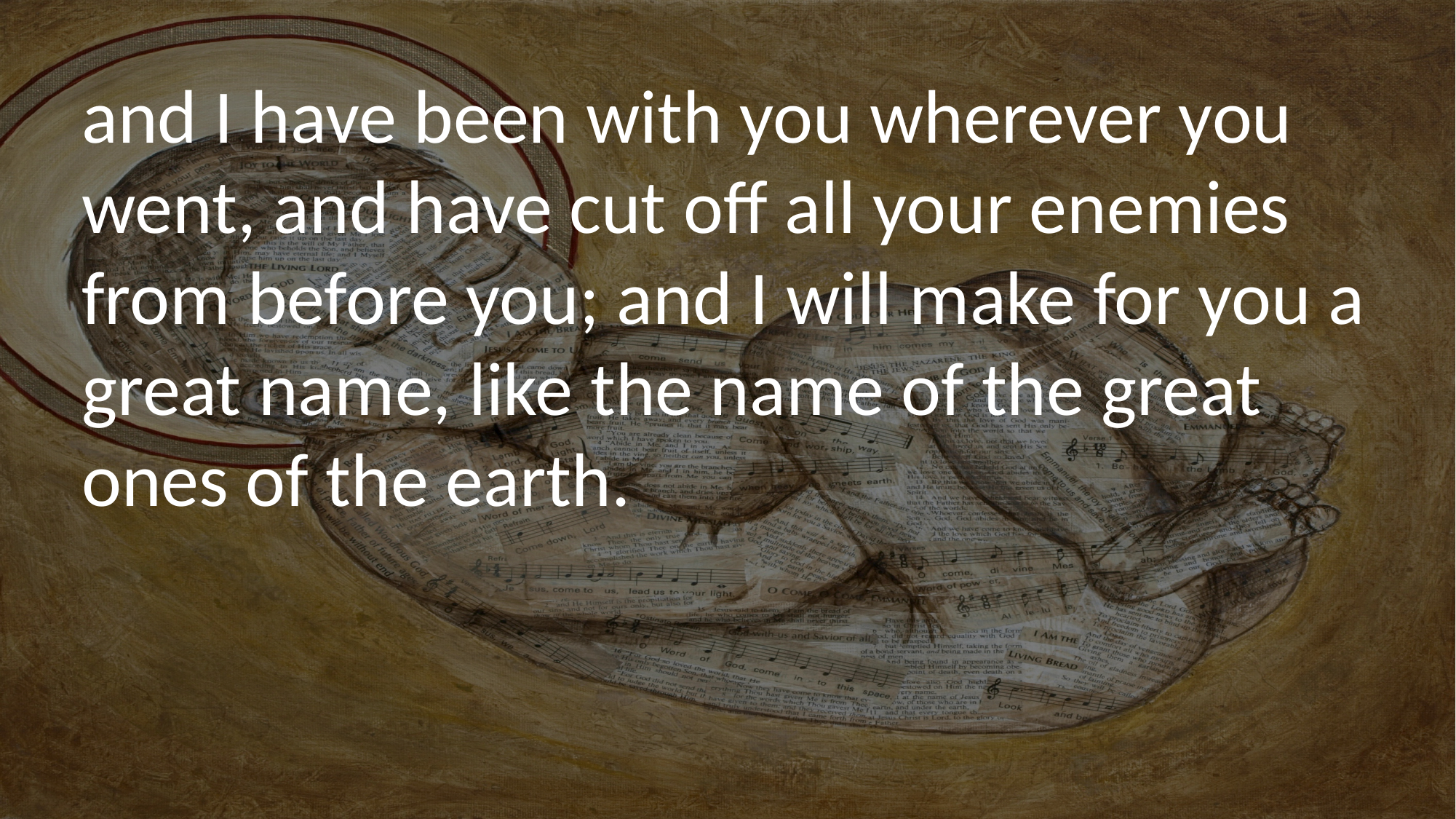

and I have been with you wherever you went, and have cut off all your enemies from before you; and I will make for you a great name, like the name of the great ones of the earth.